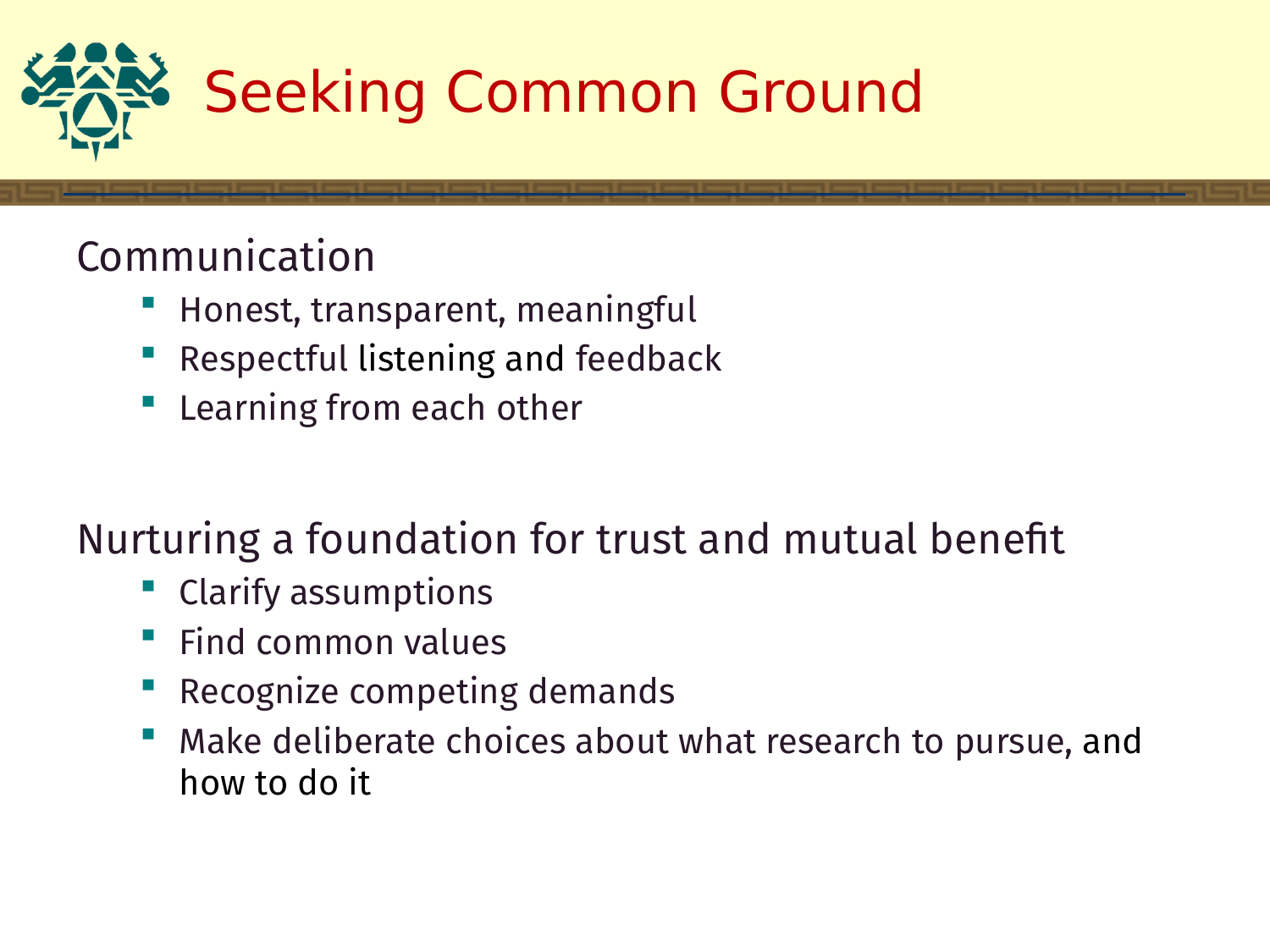

# Seeking Common Ground

Communication
Honest, transparent, meaningful
Respectful listening and feedback
Learning from each other

Nurturing a foundation for trust and mutual benefit
Clarify assumptions
Find common values
Recognize competing demands
Make deliberate choices about what research to pursue, and how to do it